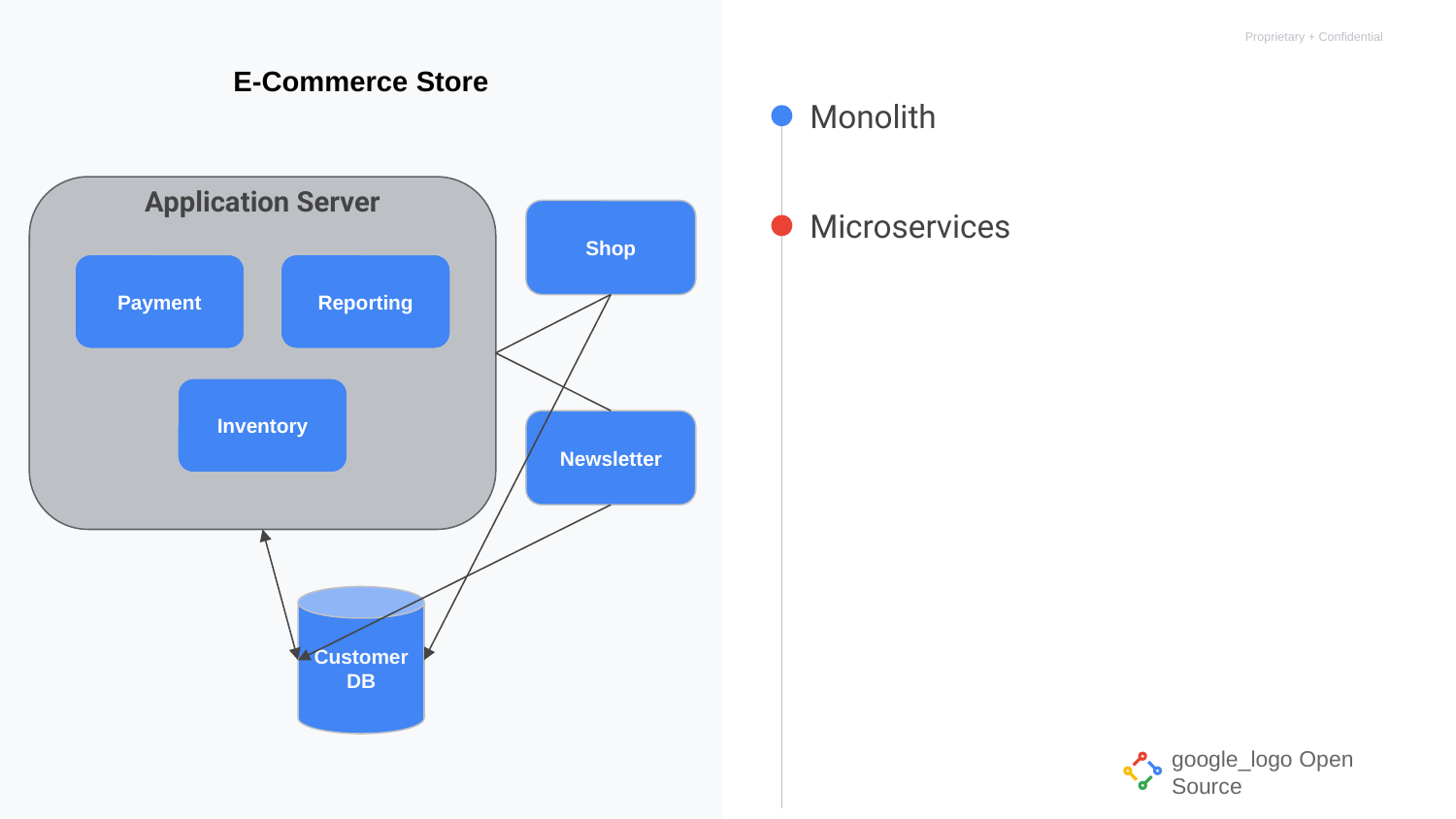

E-Commerce Store
Monolith

Application Server

Microservices
Shop
Payment
Reporting
Inventory
Newsletter
Customer
DB